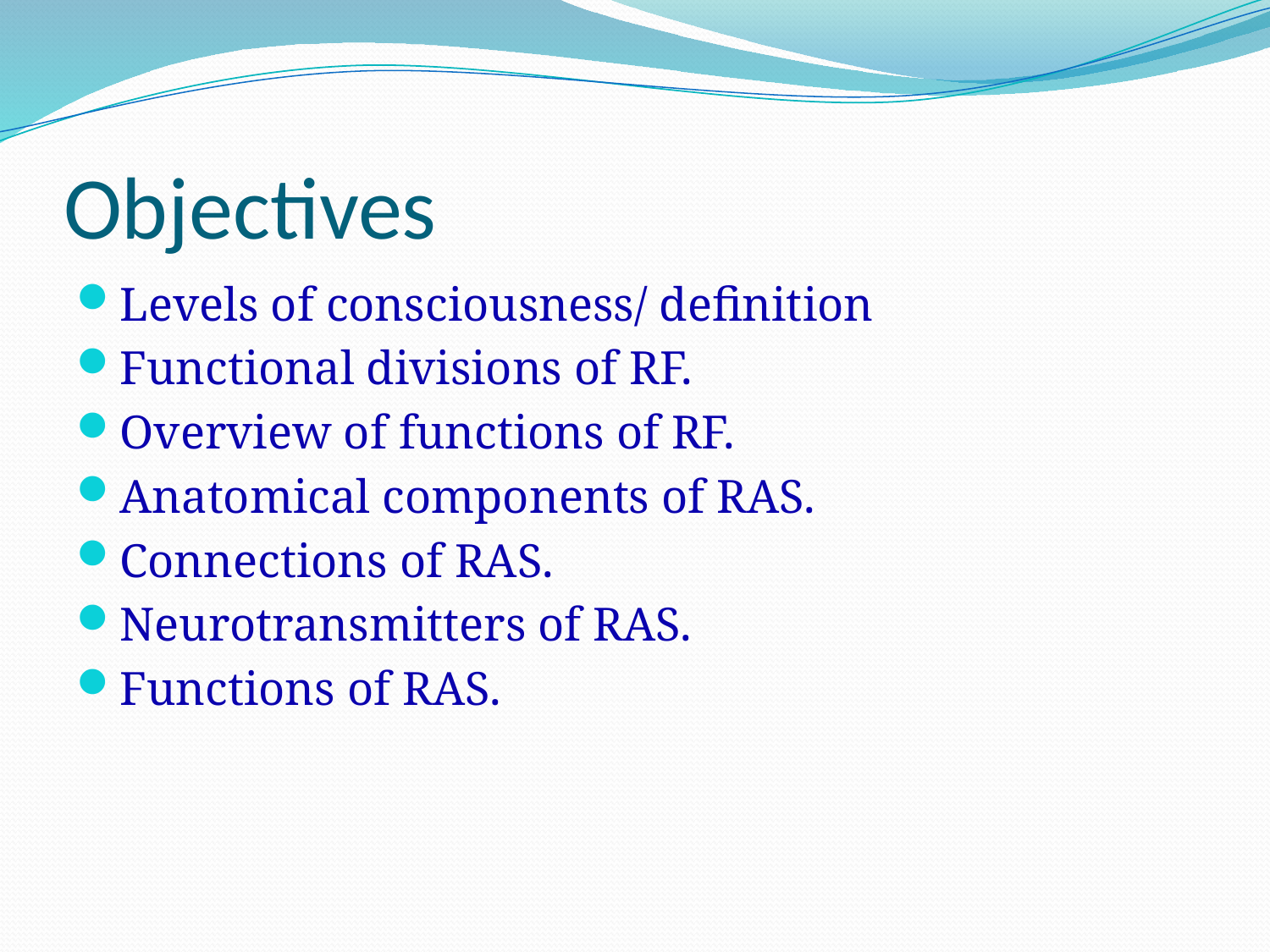

# Objectives
Levels of consciousness/ definition
Functional divisions of RF.
Overview of functions of RF.
Anatomical components of RAS.
Connections of RAS.
Neurotransmitters of RAS.
Functions of RAS.